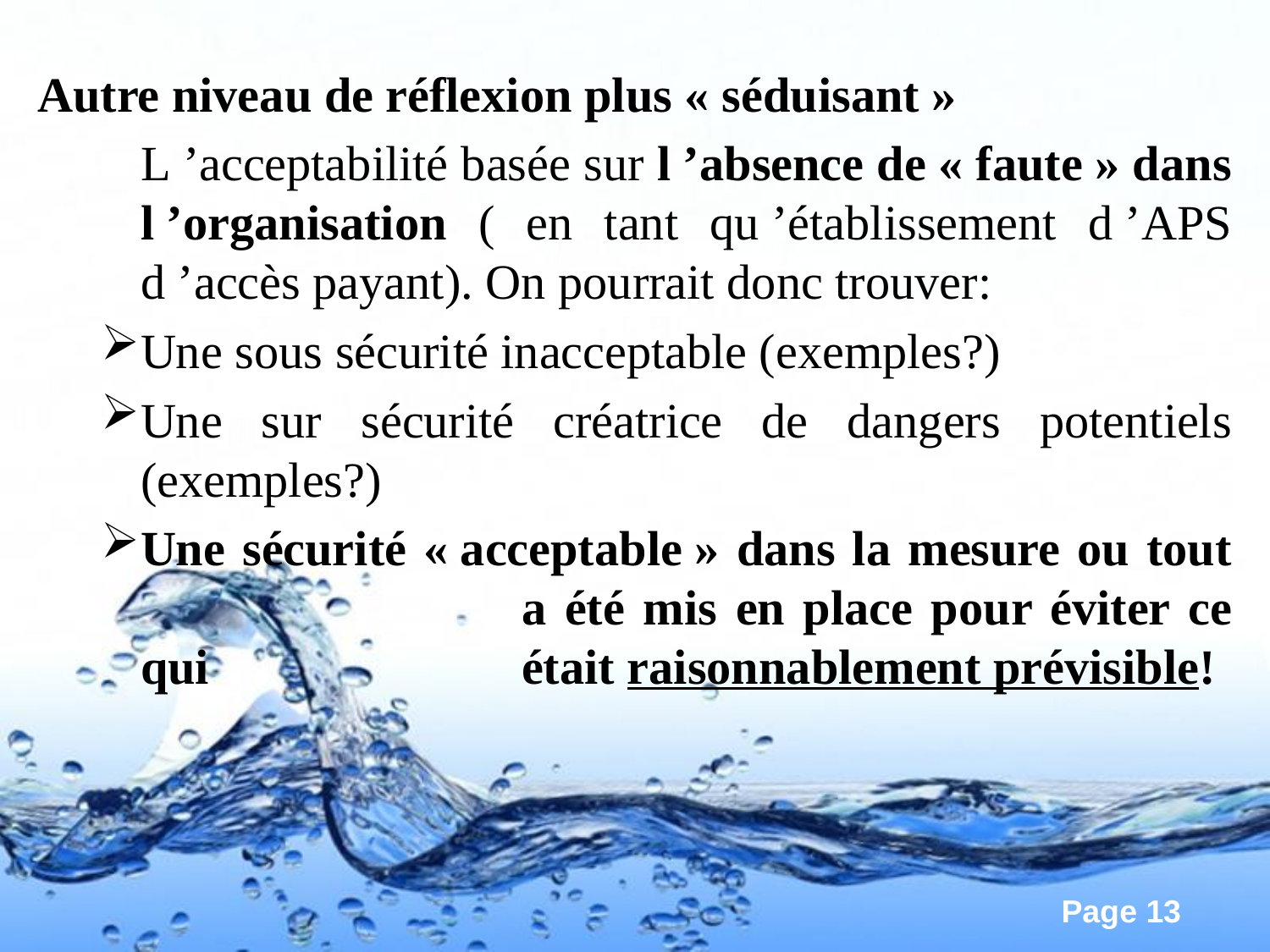

Autre niveau de réflexion plus « séduisant »
	L ’acceptabilité basée sur l ’absence de « faute » dans l ’organisation ( en tant qu ’établissement d ’APS d ’accès payant). On pourrait donc trouver:
Une sous sécurité inacceptable (exemples?)
Une sur sécurité créatrice de dangers potentiels (exemples?)
Une sécurité « acceptable » dans la mesure ou tout 			a été mis en place pour éviter ce qui 			était raisonnablement prévisible!